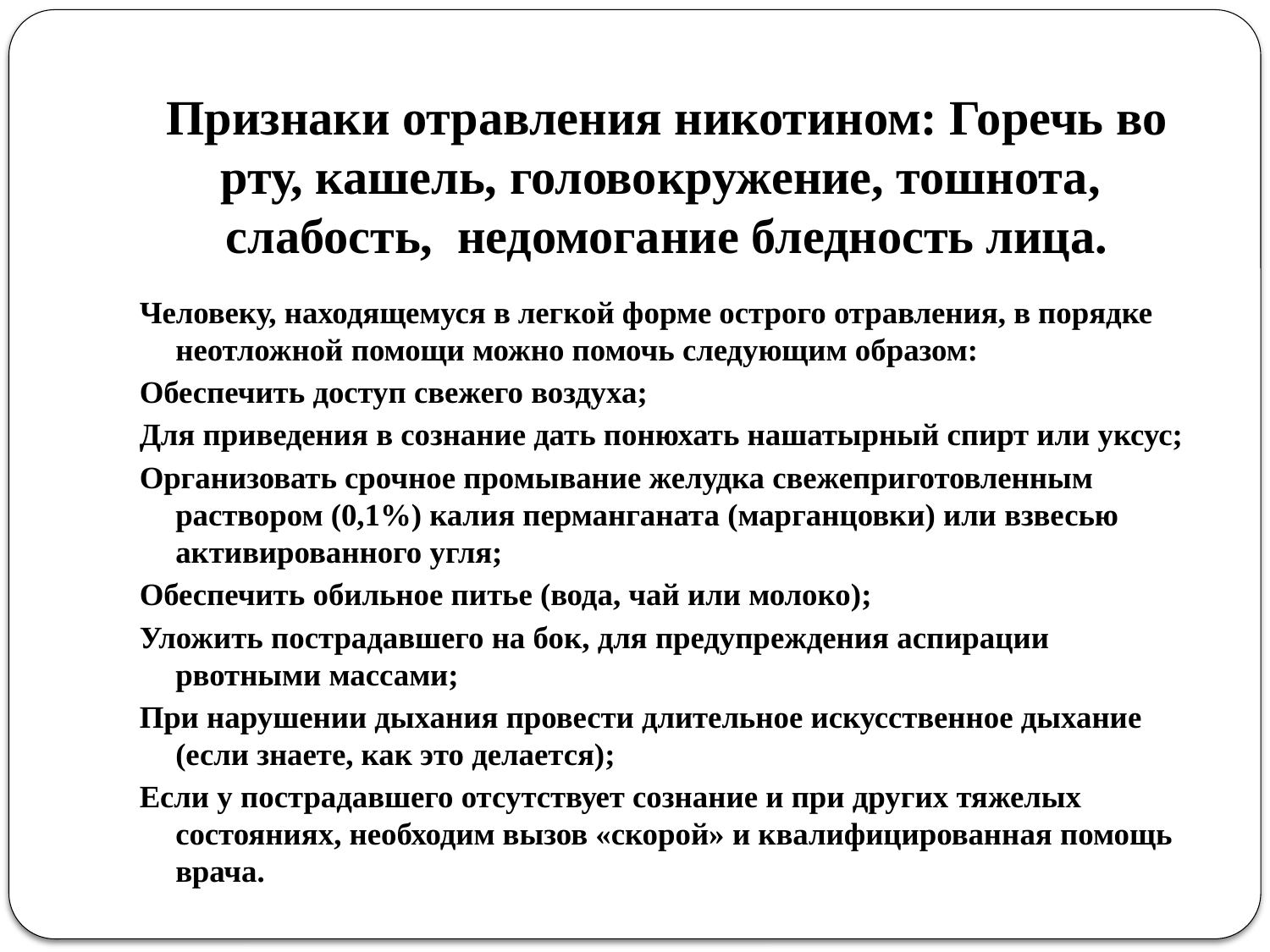

# Признаки отравления никотином: Горечь во рту, кашель, головокружение, тошнота, слабость,  недомогание бледность лица.
Человеку, находящемуся в легкой форме острого отравления, в порядке неотложной помощи можно помочь следующим образом:
Обеспечить доступ свежего воздуха;
Для приведения в сознание дать понюхать нашатырный спирт или уксус;
Организовать срочное промывание желудка свежеприготовленным раствором (0,1%) калия перманганата (марганцовки) или взвесью активированного угля;
Обеспечить обильное питье (вода, чай или молоко);
Уложить пострадавшего на бок, для предупреждения аспирации рвотными массами;
При нарушении дыхания провести длительное искусственное дыхание (если знаете, как это делается);
Если у пострадавшего отсутствует сознание и при других тяжелых состояниях, необходим вызов «скорой» и квалифицированная помощь врача.